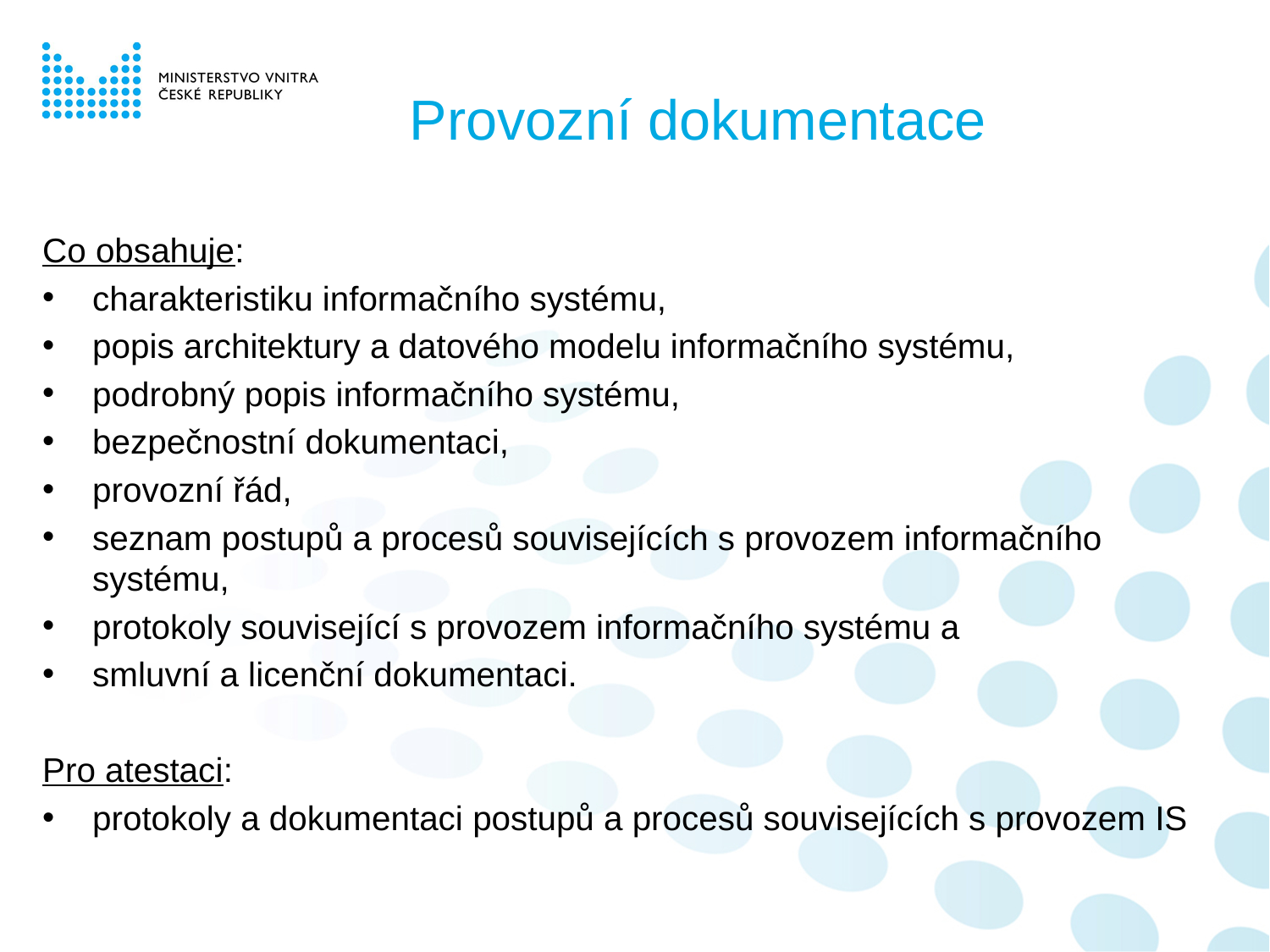

# Provozní dokumentace
Co obsahuje:
charakteristiku informačního systému,
popis architektury a datového modelu informačního systému,
podrobný popis informačního systému,
bezpečnostní dokumentaci,
provozní řád,
seznam postupů a procesů souvisejících s provozem informačního systému,
protokoly související s provozem informačního systému a
smluvní a licenční dokumentaci.

Pro atestaci:
protokoly a dokumentaci postupů a procesů souvisejících s provozem IS